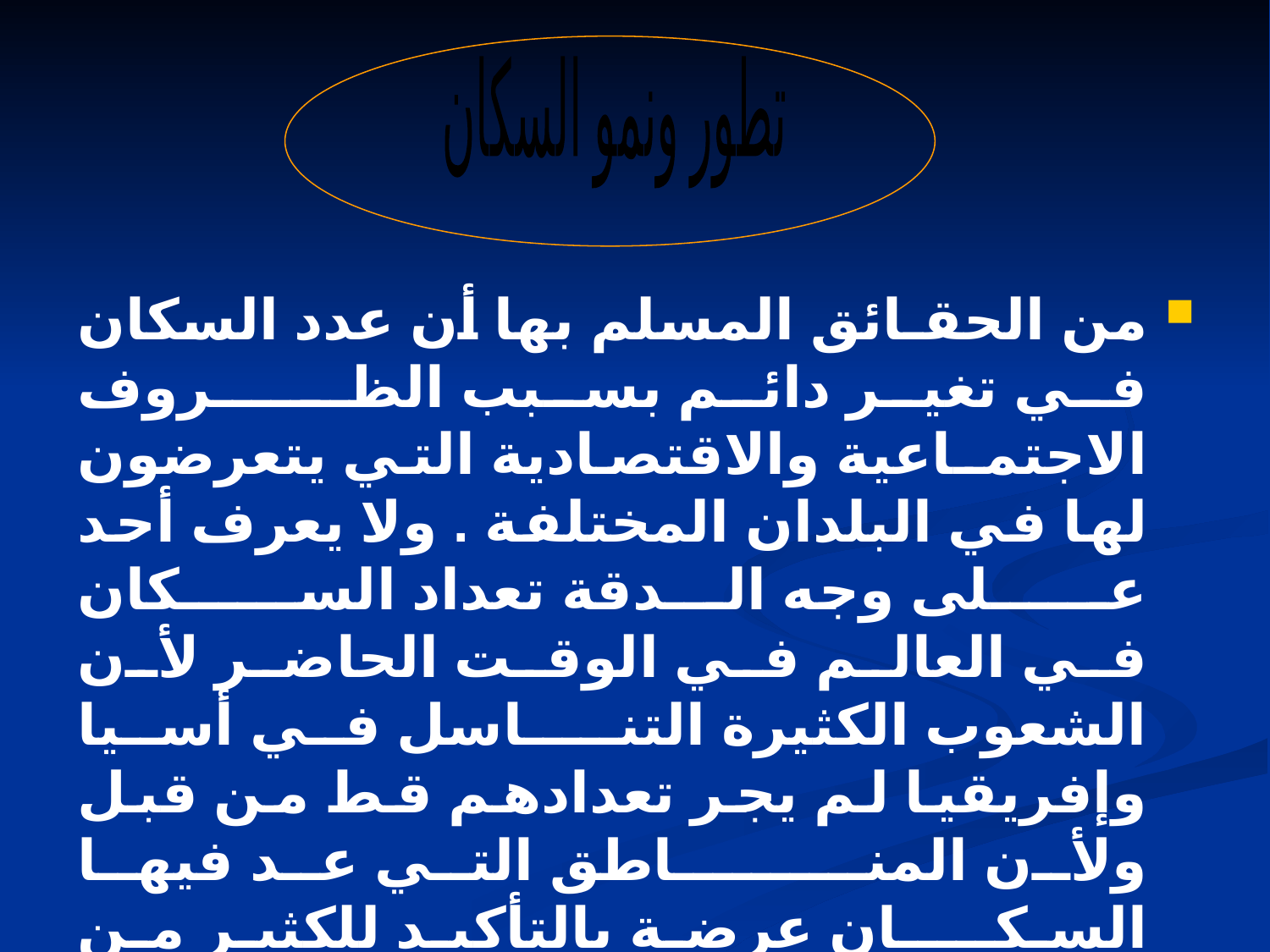

تطور ونمو السكان

من الحقـائق المسلم بها أن عدد السكان في تغير دائم بسبب الظـــــروف الاجتمـاعية والاقتصادية التي يتعرضون لها في البلدان المختلفة . ولا يعرف أحد عــــــلى وجه الـــدقة تعداد الســــــكان في العالم في الوقت الحاضر لأن الشعوب الكثيرة التنـــاسل في أسيا وإفريقيا لم يجر تعدادهم قط من قبل ولأن المنــــــــاطق التي عد فيها السكـــــان عرضة بالتأكيد للكثير من الأخـــــــطاء وعدد سكــــان العالــــم يفوق سبعة مليارات نسمة 7000 مليون نسمة في الوقت الحاضر.